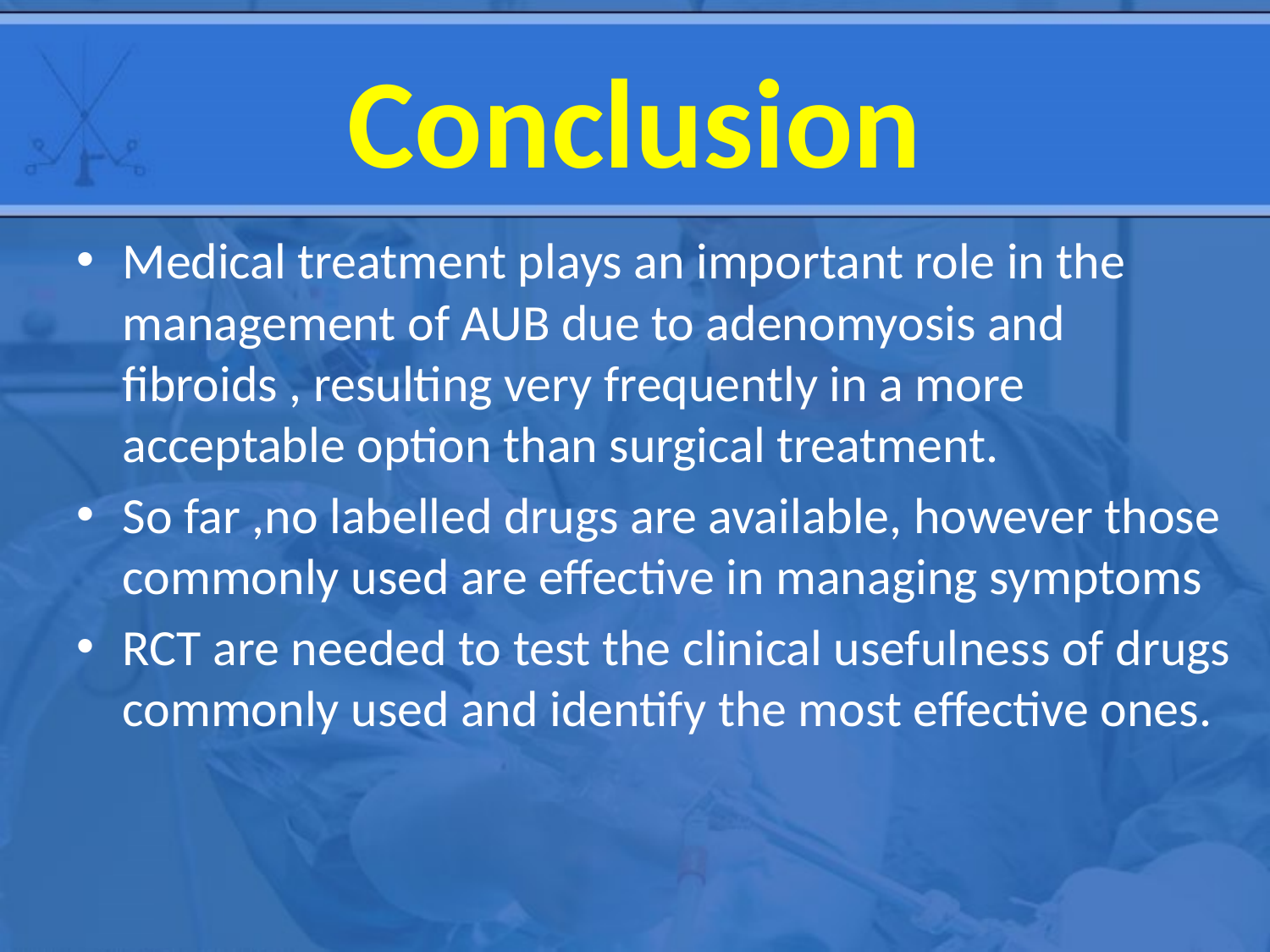

# Conclusion
Medical treatment plays an important role in the management of AUB due to adenomyosis and  fibroids , resulting very frequently in a more acceptable option than surgical treatment.
So far ,no labelled drugs are available, however those commonly used are effective in managing symptoms
RCT are needed to test the clinical usefulness of drugs commonly used and identify the most effective ones.